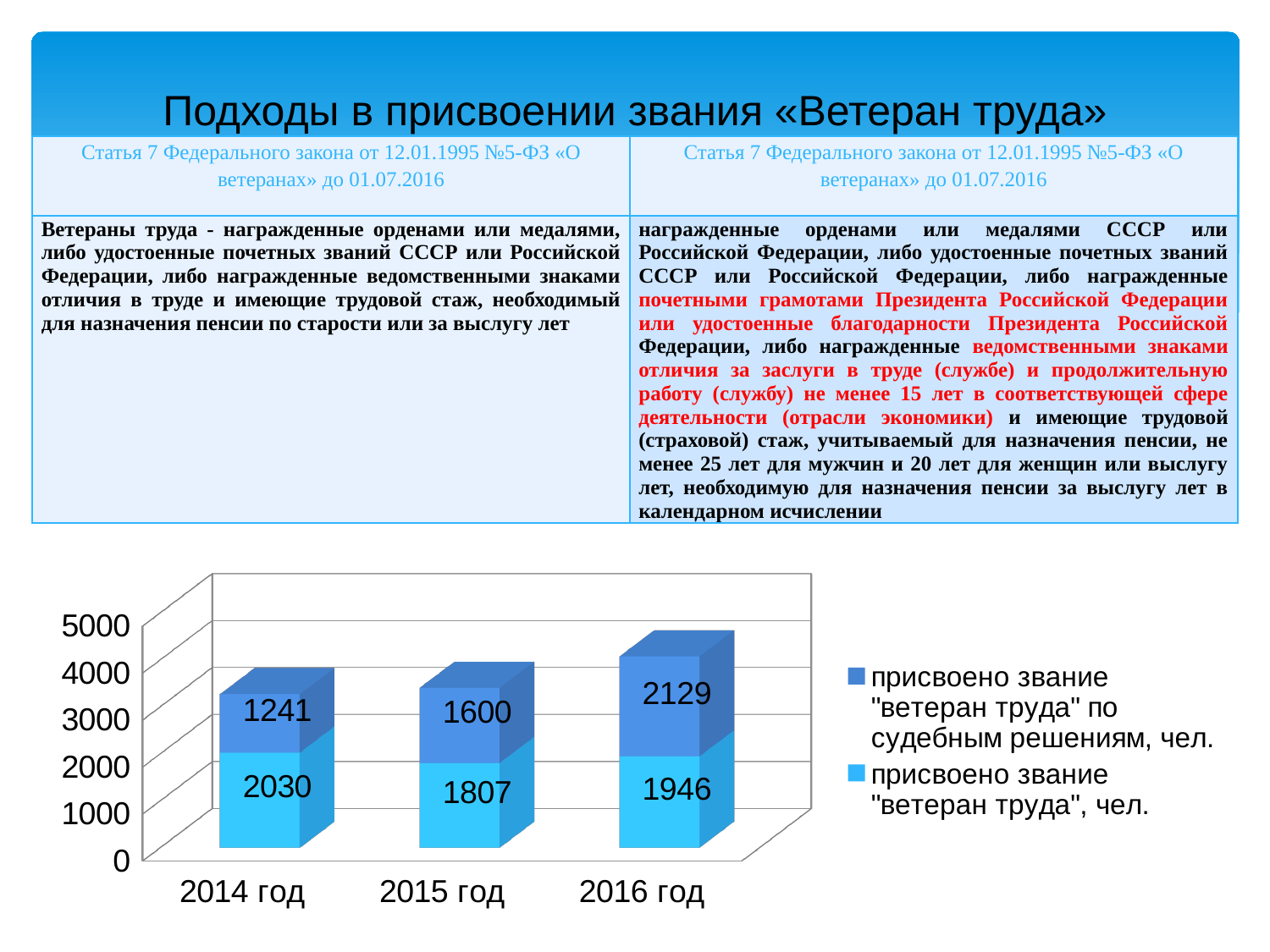

# Подходы в присвоении звания «Ветеран труда»
| Статья 7 Федерального закона от 12.01.1995 №5-ФЗ «О ветеранах» до 01.07.2016 | Статья 7 Федерального закона от 12.01.1995 №5-ФЗ «О ветеранах» до 01.07.2016 |
| --- | --- |
| Ветераны труда - награжденные орденами или медалями, либо удостоенные почетных званий СССР или Российской Федерации, либо награжденные ведомственными знаками отличия в труде и имеющие трудовой стаж, необходимый для назначения пенсии по старости или за выслугу лет | награжденные орденами или медалями СССР или Российской Федерации, либо удостоенные почетных званий СССР или Российской Федерации, либо награжденные почетными грамотами Президента Российской Федерации или удостоенные благодарности Президента Российской Федерации, либо награжденные ведомственными знаками отличия за заслуги в труде (службе) и продолжительную работу (службу) не менее 15 лет в соответствующей сфере деятельности (отрасли экономики) и имеющие трудовой (страховой) стаж, учитываемый для назначения пенсии, не менее 25 лет для мужчин и 20 лет для женщин или выслугу лет, необходимую для назначения пенсии за выслугу лет в календарном исчислении |

[unsupported chart]